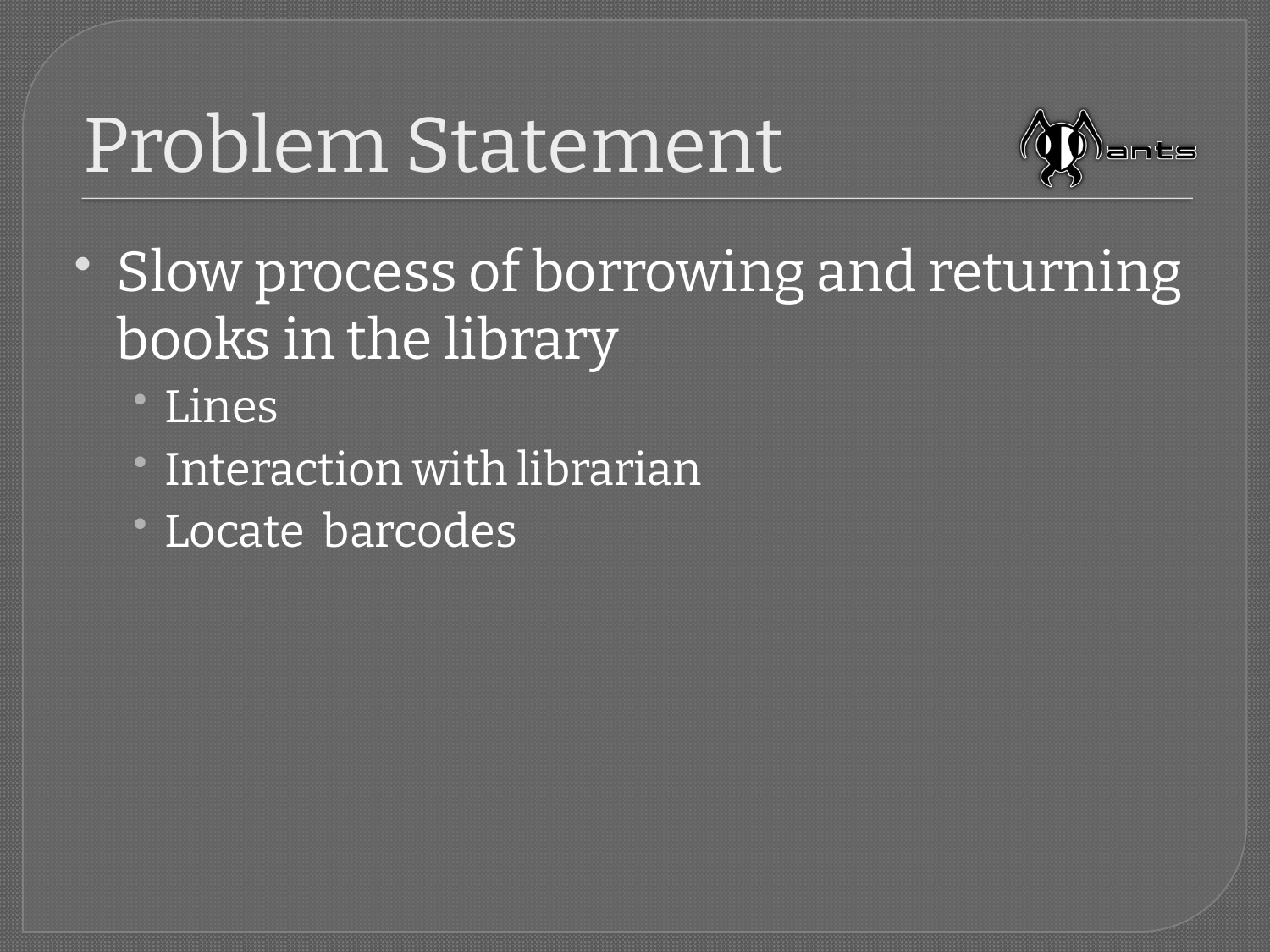

# Problem Statement
Slow process of borrowing and returning books in the library
Lines
Interaction with librarian
Locate  barcodes